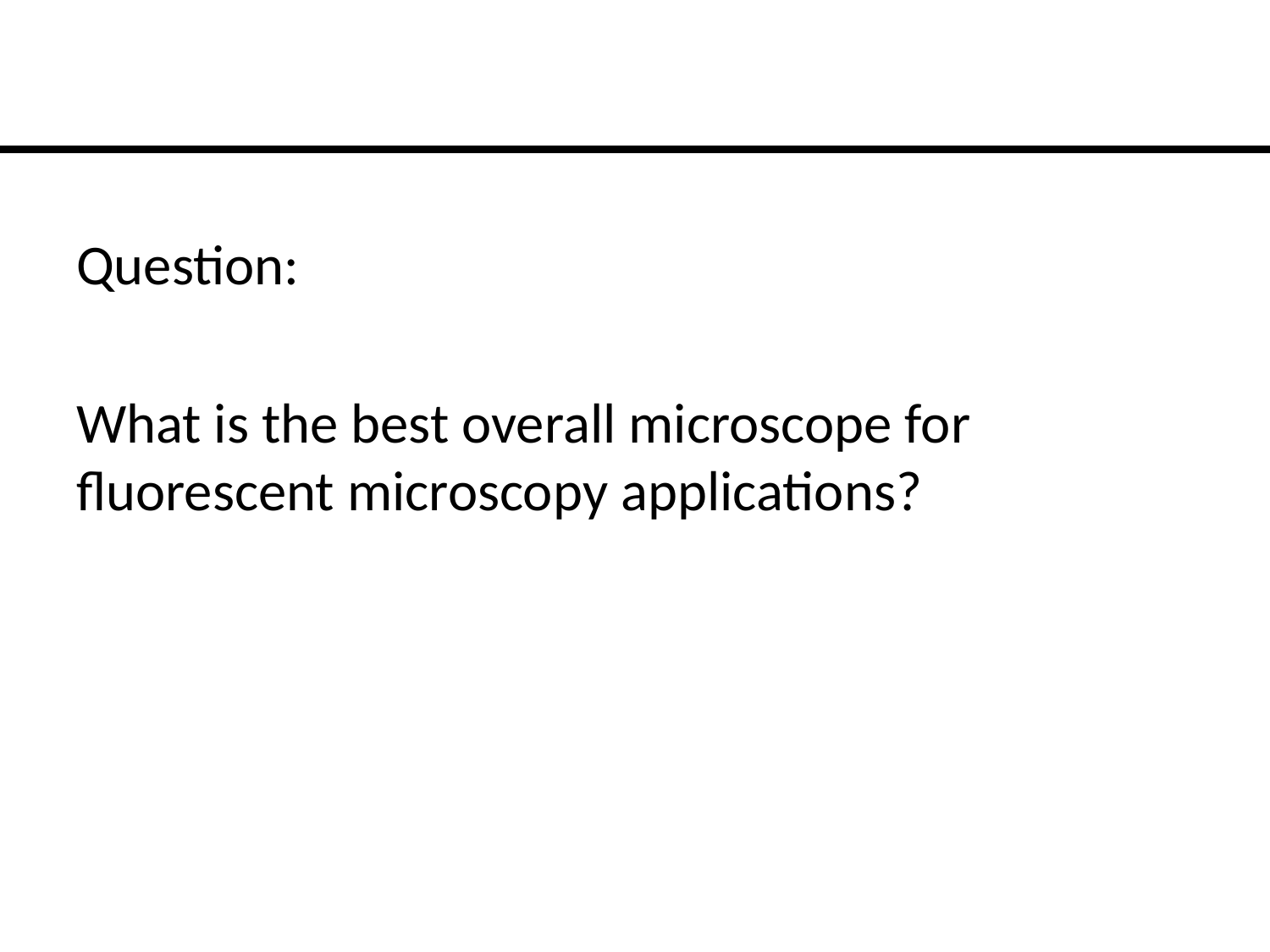

Question:

What is the best overall microscope for fluorescent microscopy applications?